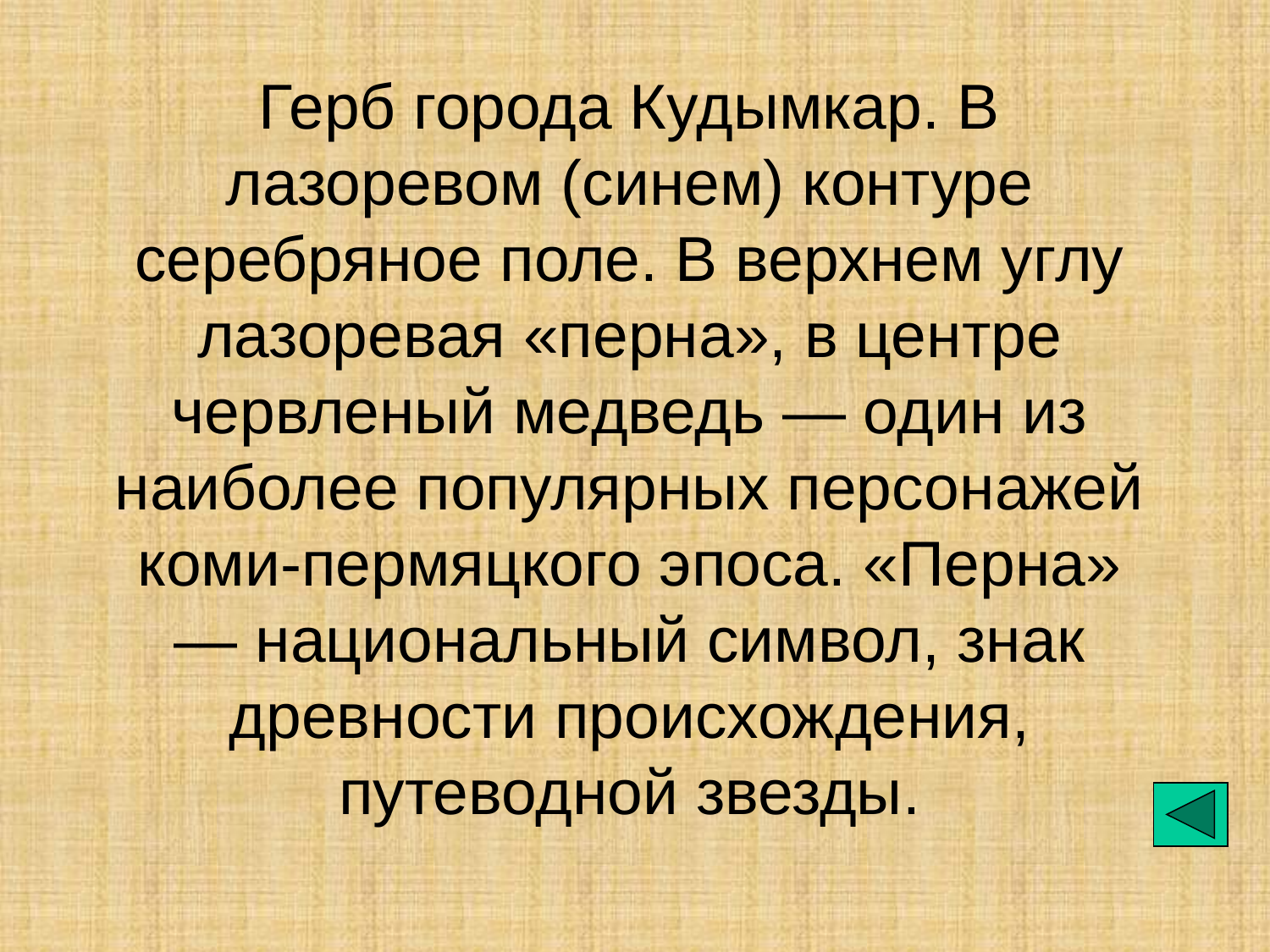

# Герб города Кудымкар. В лазоревом (синем) контуре серебряное поле. В верхнем углу лазоревая «перна», в центре червленый медведь — один из наиболее популярных персонажей коми-пермяцкого эпоса. «Перна» — национальный символ, знак древности происхождения, путеводной звезды.